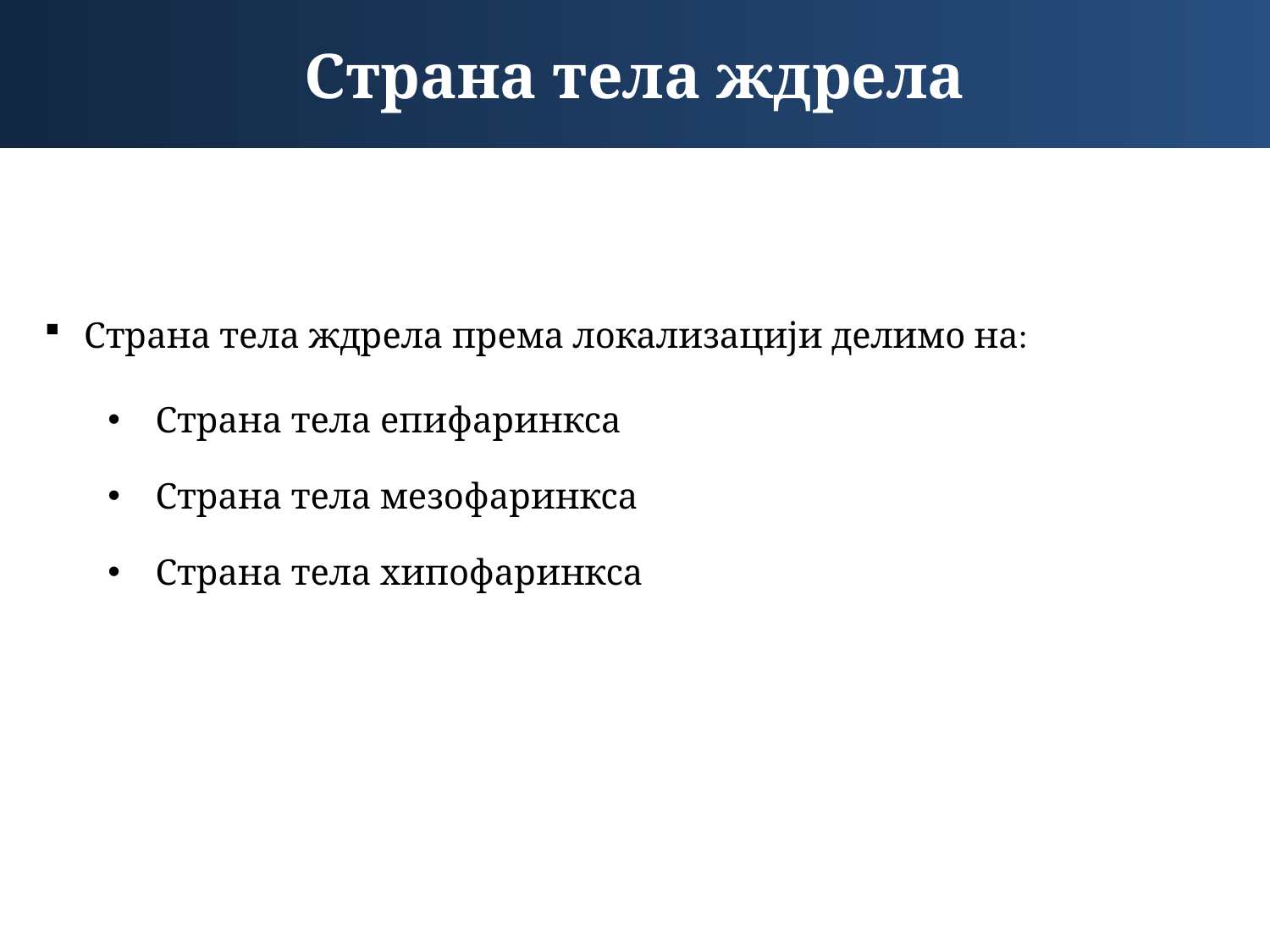

Страна тела ждрела

Страна тела ждрела према локализацији делимо на:

Страна тела епифаринкса

Страна тела мезофаринкса

Страна тела хипофаринкса